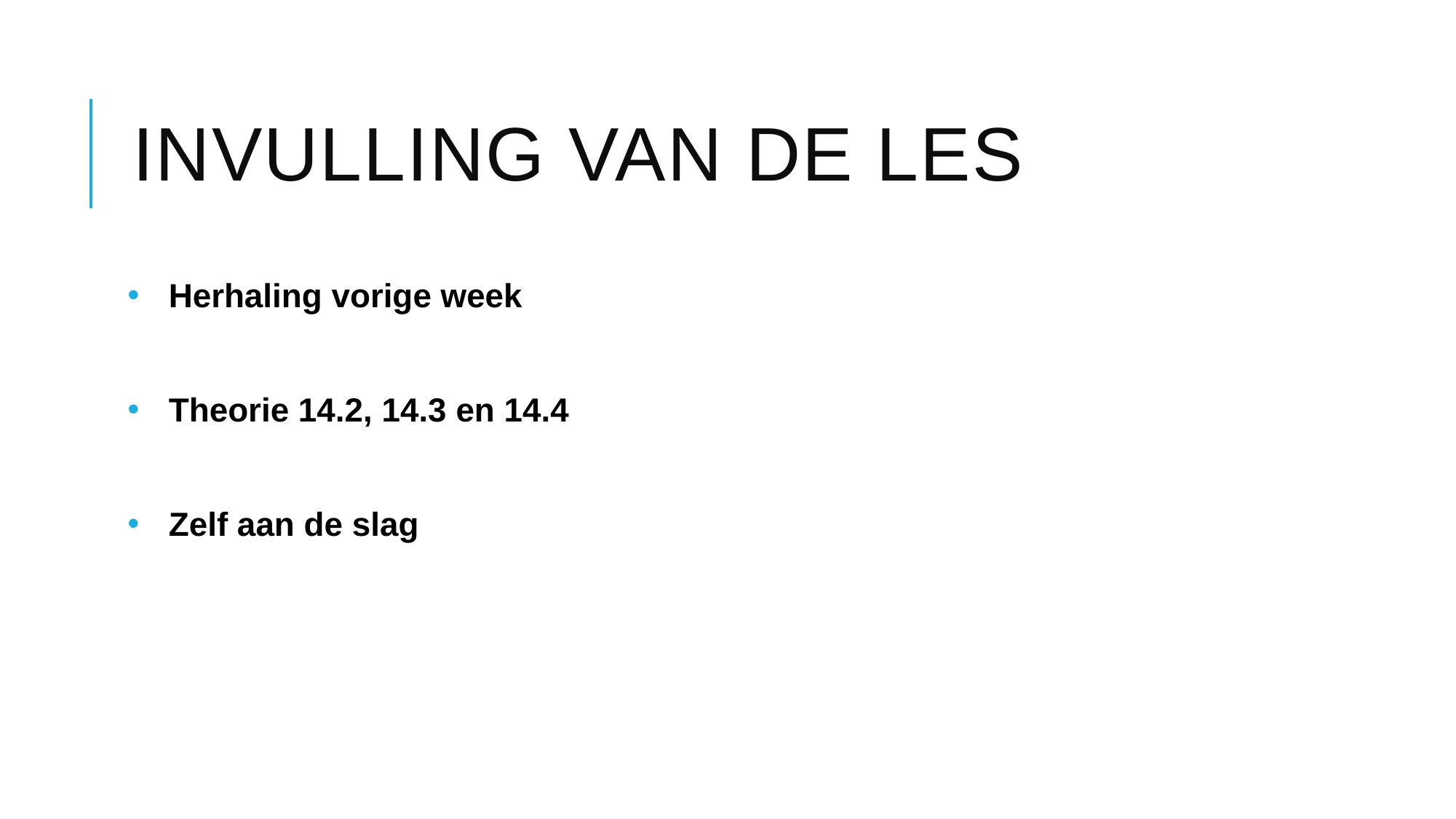

# Invulling van de les
Herhaling vorige week

Theorie 14.2, 14.3 en 14.4

Zelf aan de slag